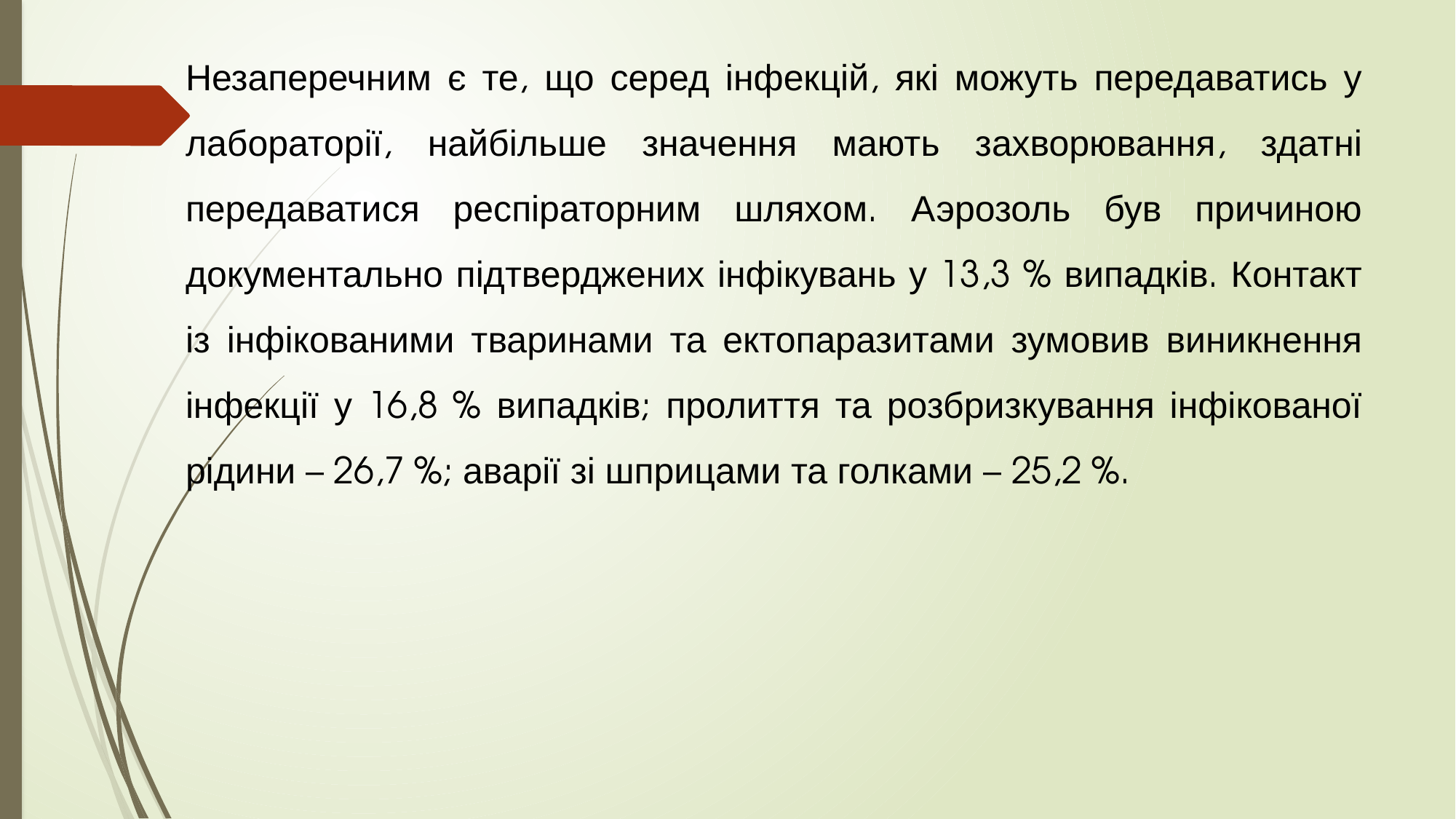

Незаперечним є те, що серед інфекцій, які можуть передаватись у лабораторії, найбільше значення мають захворювання, здатні передаватися респіраторним шляхом. Аэрозоль був причиною документально підтверджених інфікувань у 13,3 % випадків. Контакт із інфікованими тваринами та ектопаразитами зумовив виникнення інфекції у 16,8 % випадків; пролиття та розбризкування інфікованої рідини – 26,7 %; аварії зі шприцами та голками – 25,2 %.